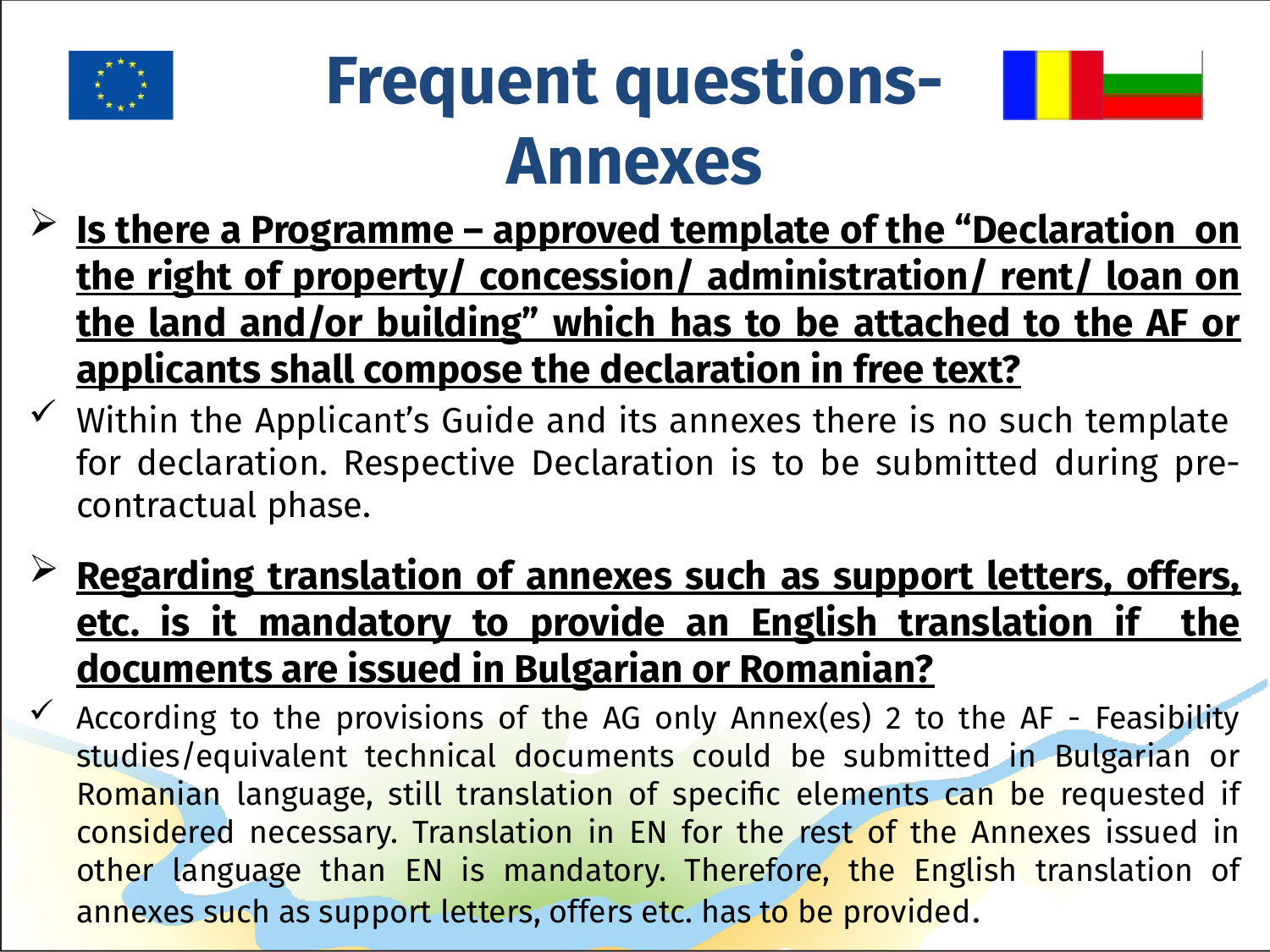

# Frequent questions- Annexes
Is there a Programme – approved template of the “Declaration  on the right of property/ concession/ administration/ rent/ loan on the land and/or building” which has to be attached to the AF or applicants shall compose the declaration in free text?
Within the Applicant’s Guide and its annexes there is no such template  for declaration. Respective Declaration is to be submitted during pre-contractual phase.

Regarding translation of annexes such as support letters, offers, etc. is it mandatory to provide an English translation if  the documents are issued in Bulgarian or Romanian?
According to the provisions of the AG only Annex(es) 2 to the AF - Feasibility studies/equivalent technical documents could be submitted in Bulgarian or Romanian language, still translation of specific elements can be requested if considered necessary. Translation in EN for the rest of the Annexes issued in other language than EN is mandatory. Therefore, the English translation of annexes such as support letters, offers etc. has to be provided.